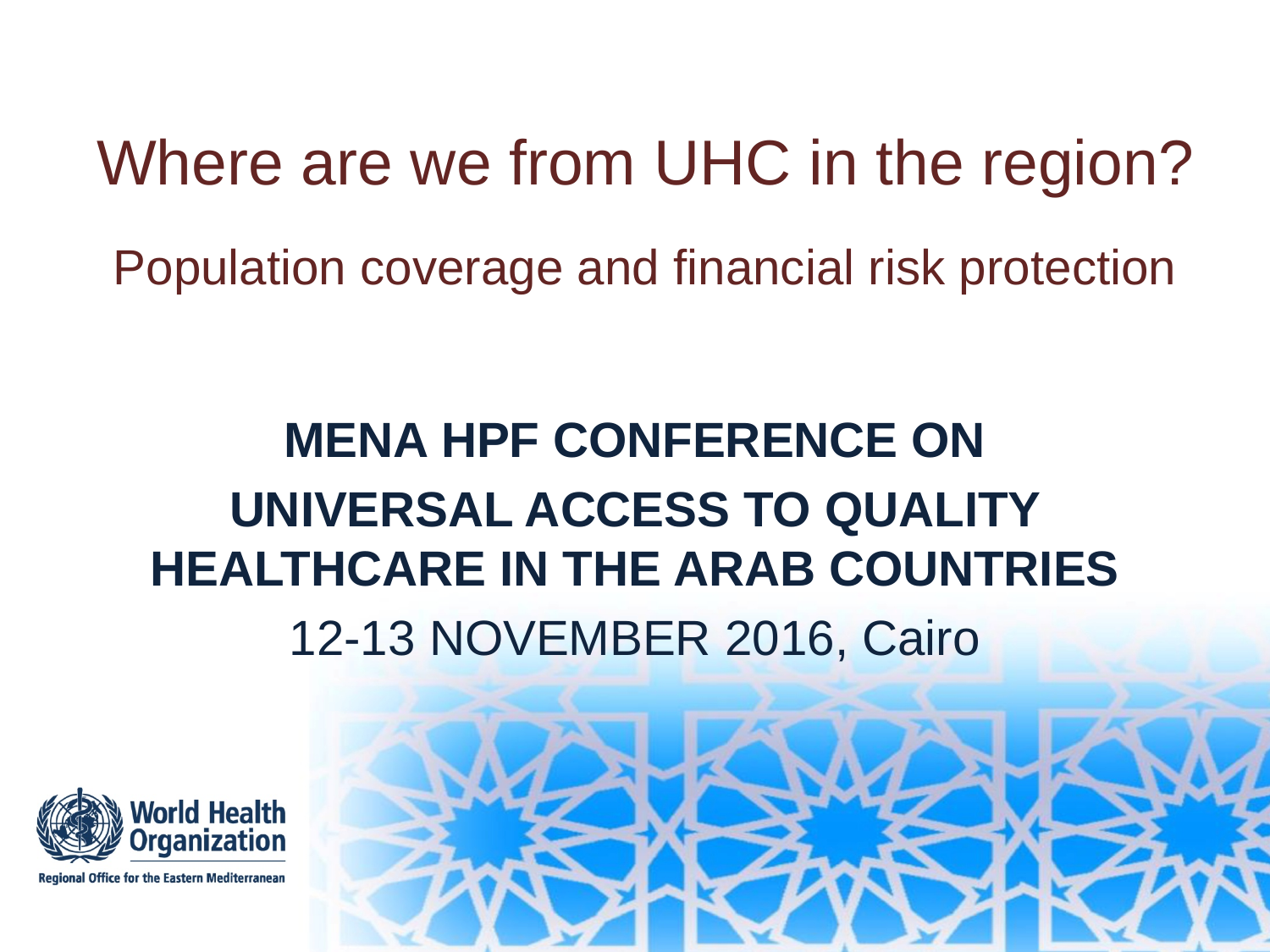

# Where are we from UHC in the region? Population coverage and financial risk protection
MENA HPF CONFERENCE ON
UNIVERSAL ACCESS TO QUALITY HEALTHCARE IN THE ARAB COUNTRIES
12-13 NOVEMBER 2016, Cairo